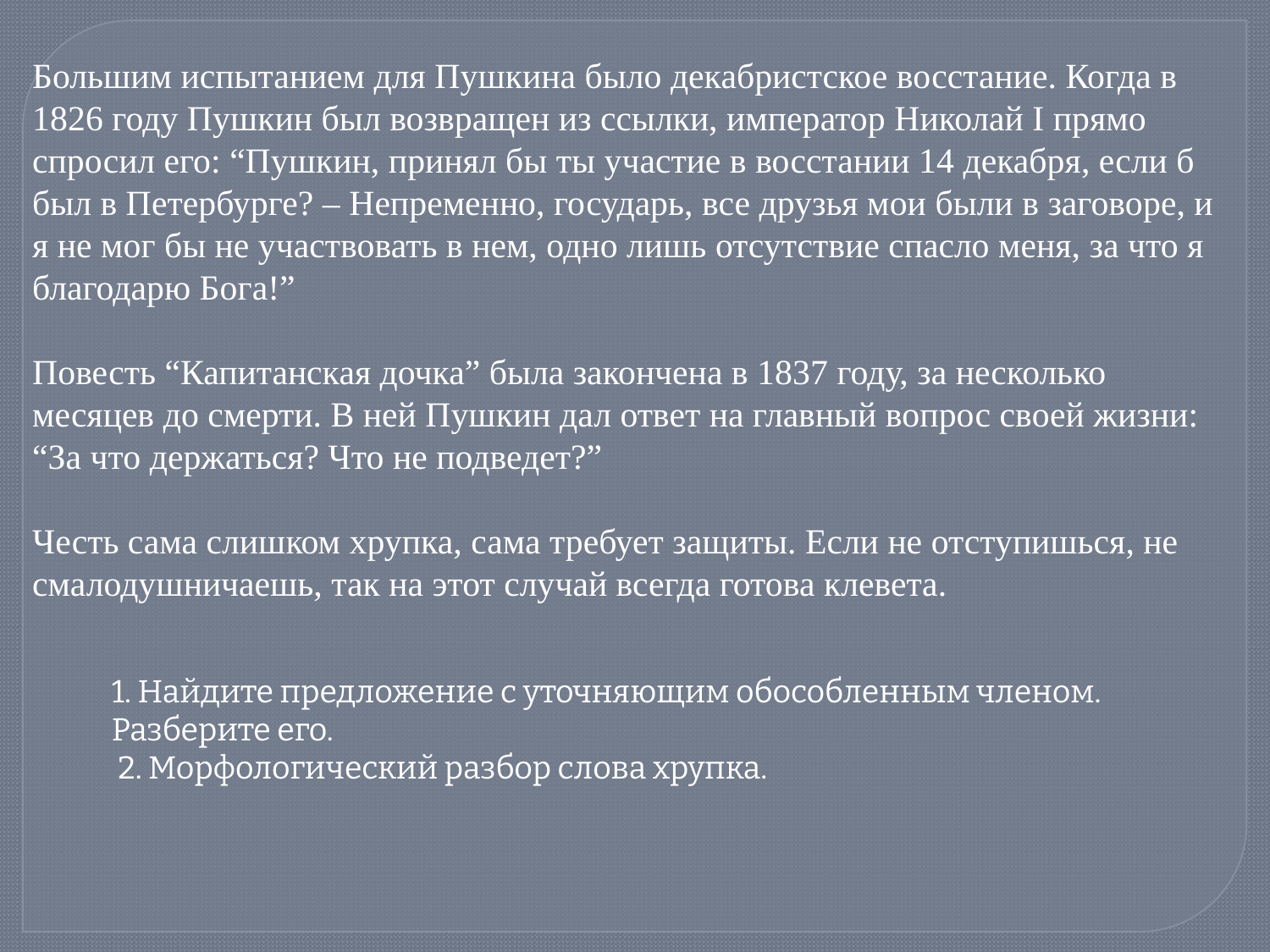

Большим испытанием для Пушкина было декабристское восстание. Когда в 1826 году Пушкин был возвращен из ссылки, император Николай I прямо спросил его: “Пушкин, принял бы ты участие в восстании 14 декабря, если б был в Петербурге? – Непременно, государь, все друзья мои были в заговоре, и я не мог бы не участвовать в нем, одно лишь отсутствие спасло меня, за что я благодарю Бога!”

Повесть “Капитанская дочка” была закончена в 1837 году, за несколько месяцев до смерти. В ней Пушкин дал ответ на главный вопрос своей жизни: “За что держаться? Что не подведет?”

Честь сама слишком хрупка, сама требует защиты. Если не отступишься, не смалодушничаешь, так на этот случай всегда готова клевета.
1. Найдите предложение с уточняющим обособленным членом. Разберите его.
 2. Морфологический разбор слова хрупка.